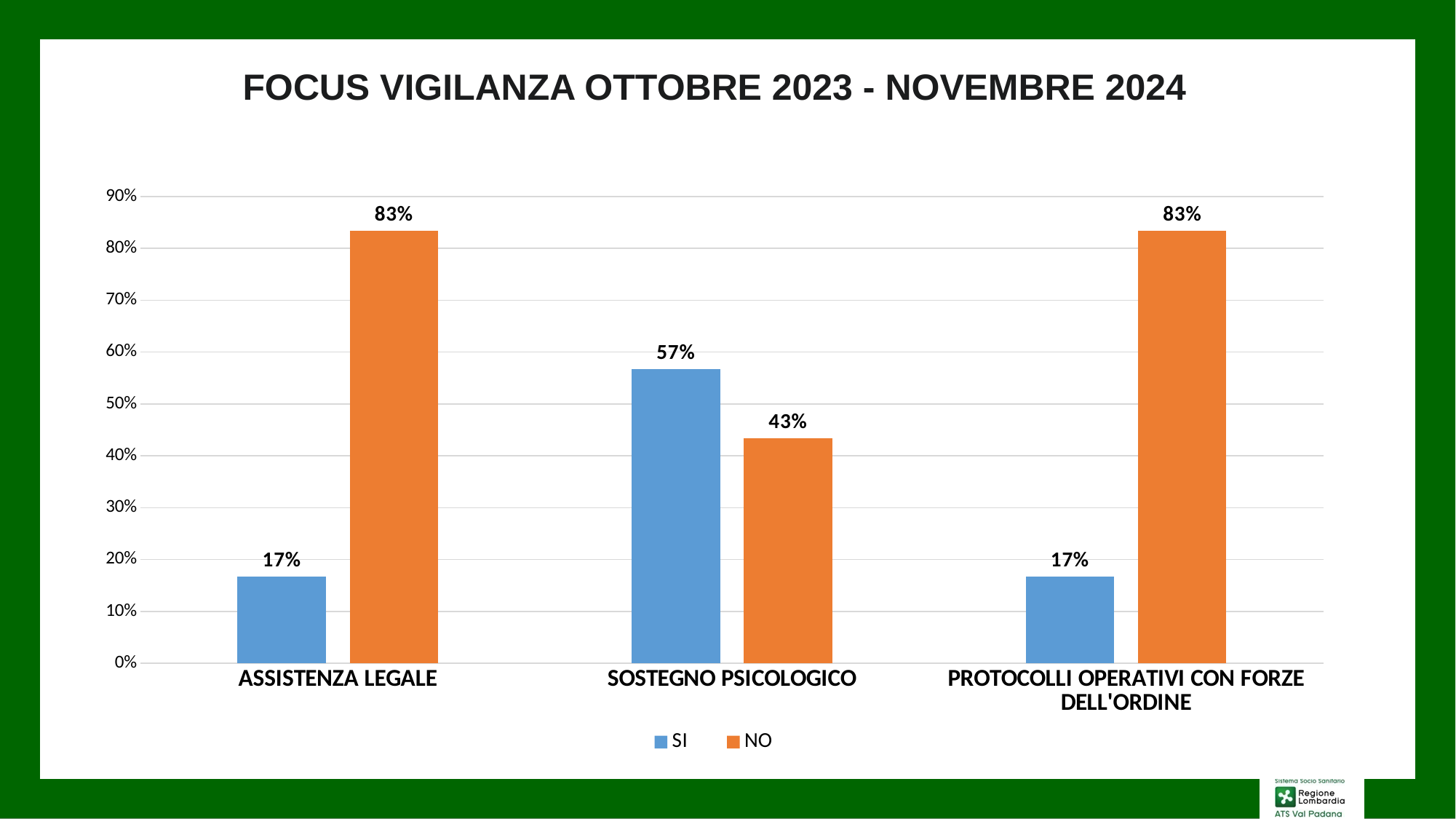

FOCUS VIGILANZA OTTOBRE 2023 - NOVEMBRE 2024

### Chart

| Category | SI | NO |
|---|---|---|
| ASSISTENZA LEGALE | 0.16666666666666666 | 0.8333333333333334 |
| SOSTEGNO PSICOLOGICO | 0.5666666666666667 | 0.43333333333333335 |
| PROTOCOLLI OPERATIVI CON FORZE DELL'ORDINE | 0.16666666666666666 | 0.8333333333333334 |